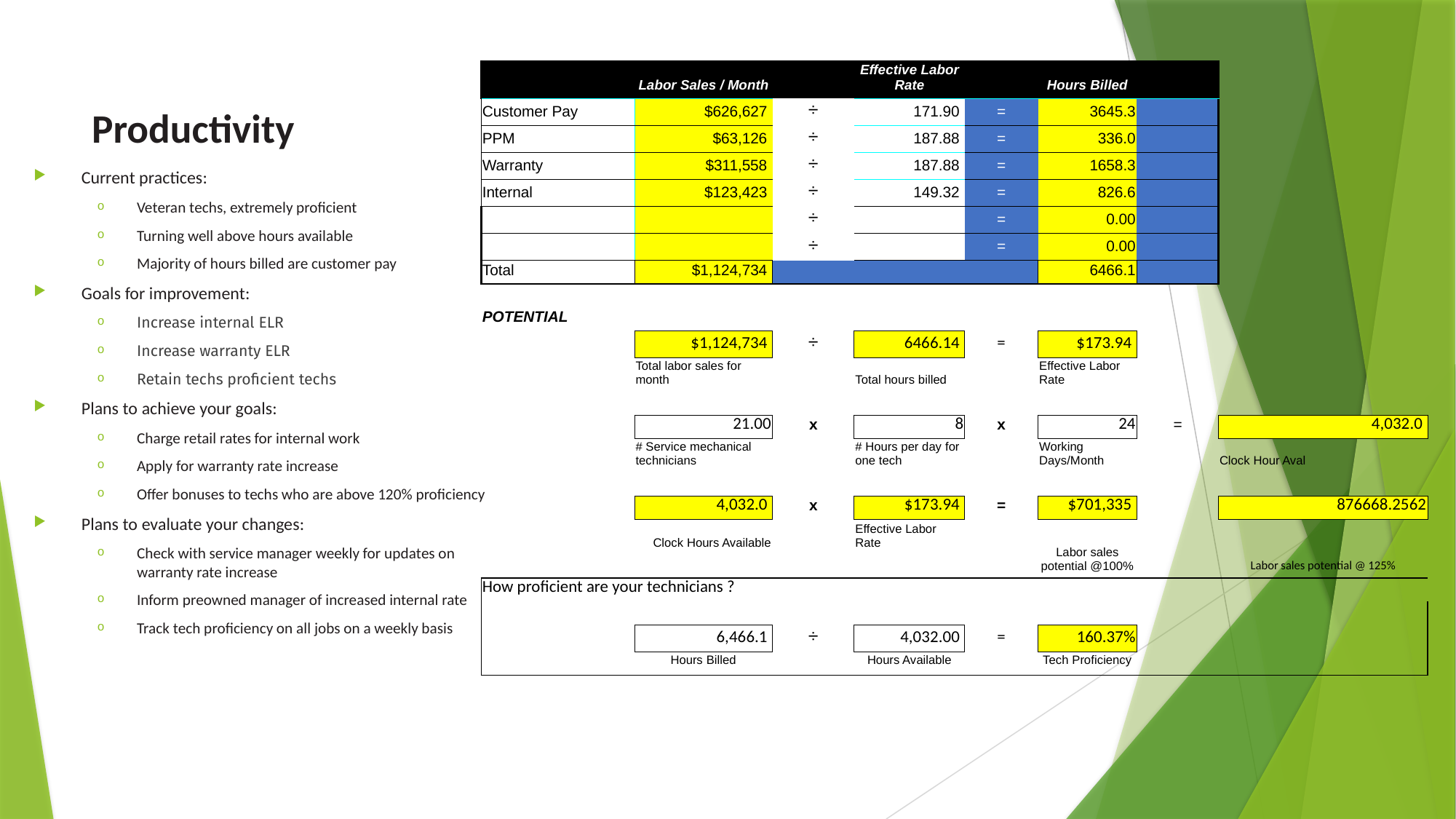

| Performance |  |  |  |  |  |  |  |
| --- | --- | --- | --- | --- | --- | --- | --- |
|  | Labor Sales / Month |  | Effective Labor Rate |  | Hours Billed |  |  |
| Customer Pay | $626,627 | ÷ | 171.90 | = | 3645.3 |  |  |
| PPM | $63,126 | ÷ | 187.88 | = | 336.0 |  |  |
| Warranty | $311,558 | ÷ | 187.88 | = | 1658.3 |  |  |
| Internal | $123,423 | ÷ | 149.32 | = | 826.6 |  |  |
|  |  | ÷ |  | = | 0.00 |  |  |
|  |  | ÷ |  | = | 0.00 |  |  |
| Total | $1,124,734 |  |  |  | 6466.1 |  |  |
|  |  |  |  |  |  |  |  |
| POTENTIAL |  |  |  |  |  |  |  |
|  | $1,124,734 | ÷ | 6466.14 | = | $173.94 |  |  |
|  | Total labor sales for month |  | Total hours billed |  | Effective Labor Rate |  |  |
|  |  |  |  |  |  |  |  |
|  | 21.00 | x | 8 | x | 24 | = | 4,032.0 |
|  | # Service mechanical technicians |  | # Hours per day for one tech |  | Working Days/Month |  | Clock Hour Aval |
|  |  |  |  |  |  |  |  |
|  | 4,032.0 | x | $173.94 | = | $701,335 |  | 876668.2562 |
|  | Clock Hours Available |  | Effective Labor Rate |  | Labor sales potential @100% |  | Labor sales potential @ 125% |
|  |  |  |  |  |  |  |  |
| How proficient are your technicians ? |  |  |  |  |  |  |  |
|  |  |  |  |  |  |  |  |
|  | 6,466.1 | ÷ | 4,032.00 | = | 160.37% |  |  |
|  | Hours Billed |  | Hours Available |  | Tech Proficiency |  |  |
# Productivity

Current practices:
Veteran techs, extremely proficient
Turning well above hours available
Majority of hours billed are customer pay
Goals for improvement:
Increase internal ELR
Increase warranty ELR
Retain techs proficient techs
Plans to achieve your goals:
Charge retail rates for internal work
Apply for warranty rate increase
Offer bonuses to techs who are above 120% proficiency
Plans to evaluate your changes:
Check with service manager weekly for updates on warranty rate increase
Inform preowned manager of increased internal rate
Track tech proficiency on all jobs on a weekly basis